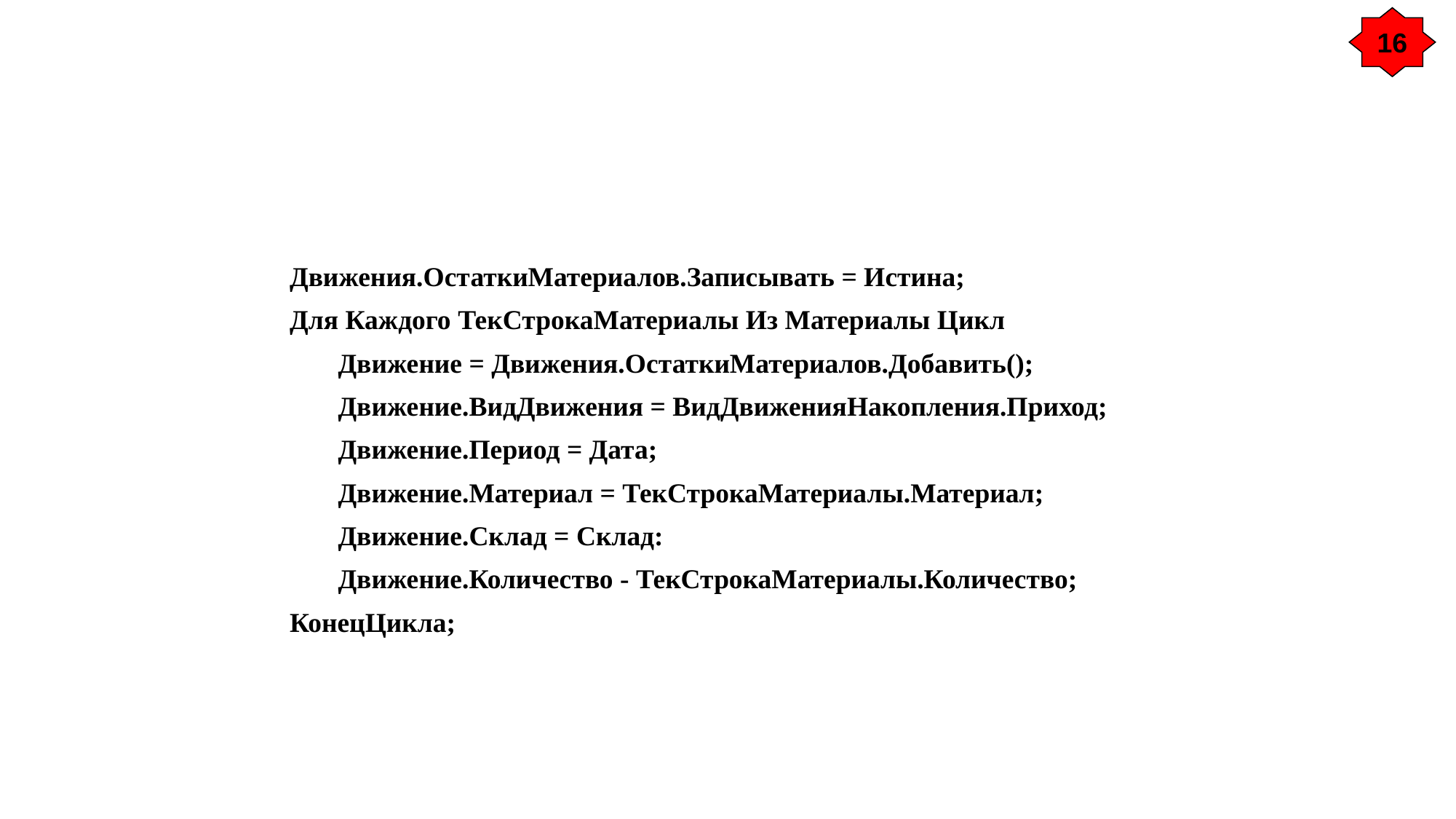

16
Движения.ОстаткиМатериалов.Записывать = Истина;
Для Каждого ТекСтрокаМатериалы Из Материалы Цикл
       Движение = Движения.ОстаткиМатериалов.Добавить();
       Движение.ВидДвижения = ВидДвиженияНакопления.Приход;
       Движение.Период = Дата;
       Движение.Материал = ТекСтрокаМатериалы.Материал;
       Движение.Склад = Склад:
       Движение.Количество - ТекСтрокаМатериалы.Количество;
КонецЦикла;